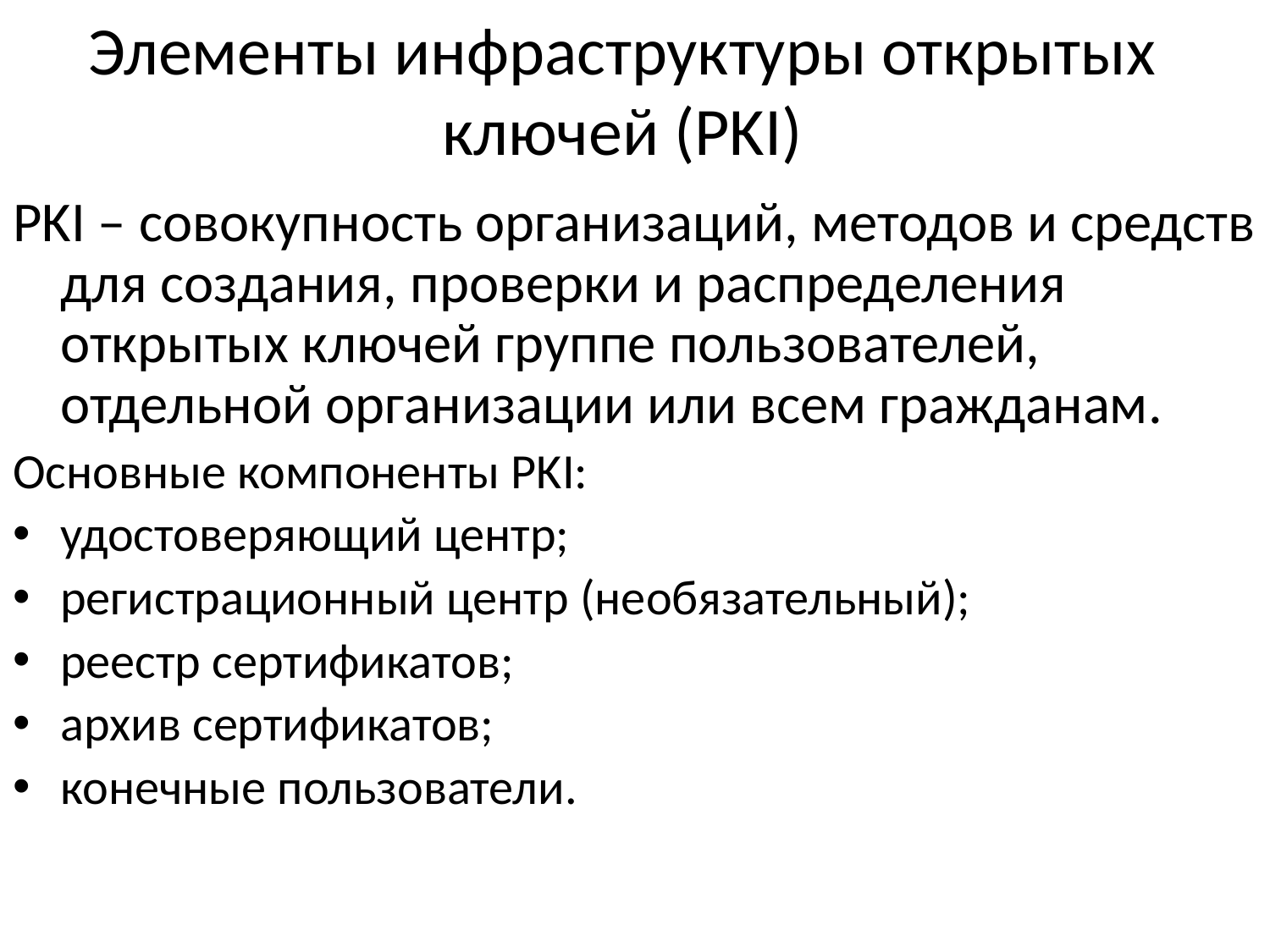

# Элементы инфраструктуры открытых ключей (PKI)
PKI – совокупность организаций, методов и средств для создания, проверки и распределения открытых ключей группе пользователей, отдельной организации или всем гражданам.
Основные компоненты PKI:
удостоверяющий центр;
регистрационный центр (необязательный);
реестр сертификатов;
архив сертификатов;
конечные пользователи.